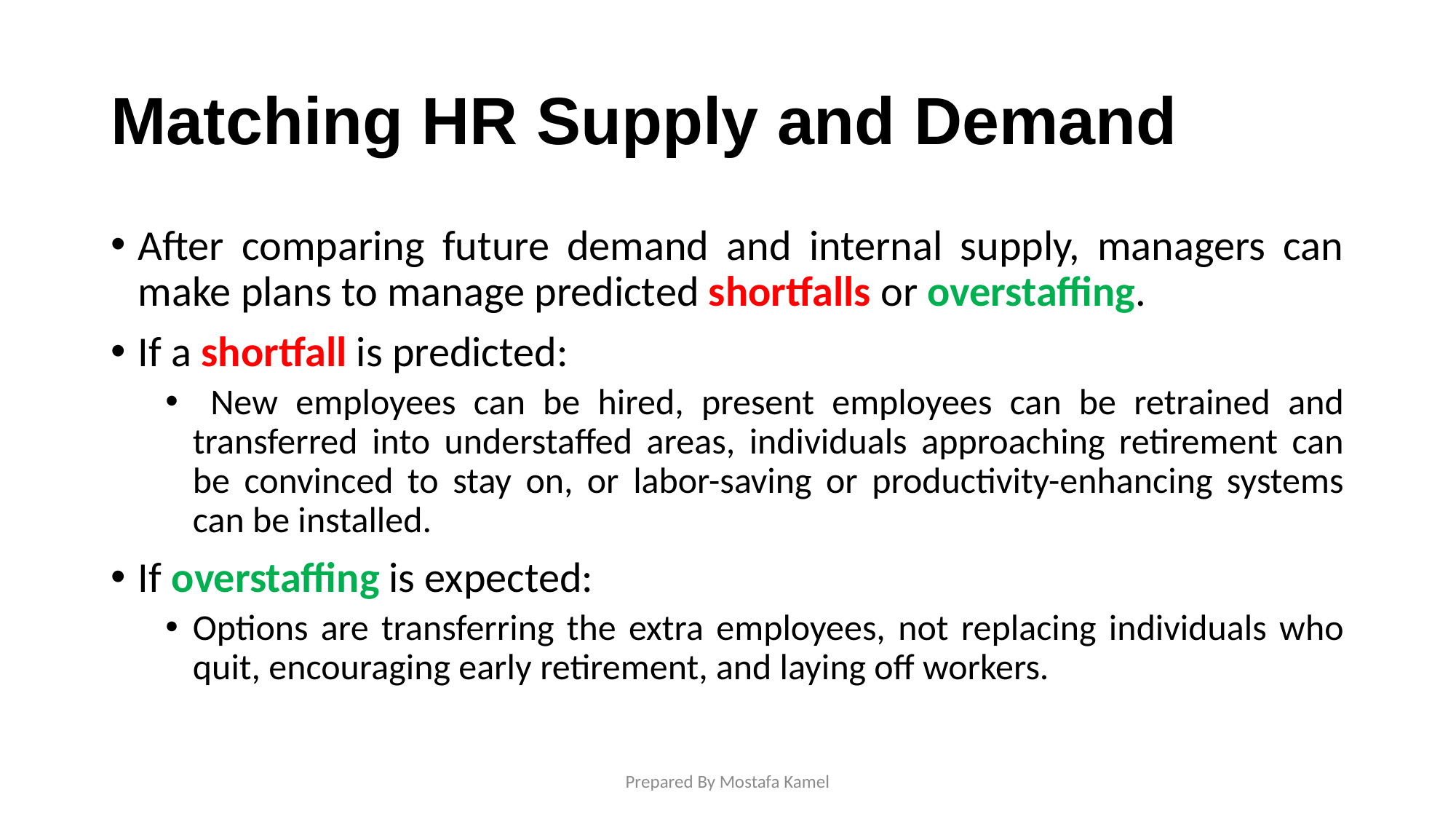

# Matching HR Supply and Demand
After comparing future demand and internal supply, managers can make plans to manage predicted shortfalls or overstaffing.
If a shortfall is predicted:
 New employees can be hired, present employees can be retrained and transferred into understaffed areas, individuals approaching retirement can be convinced to stay on, or labor-saving or productivity-enhancing systems can be installed.
If overstaffing is expected:
Options are transferring the extra employees, not replacing individuals who quit, encouraging early retirement, and laying off workers.
Prepared By Mostafa Kamel